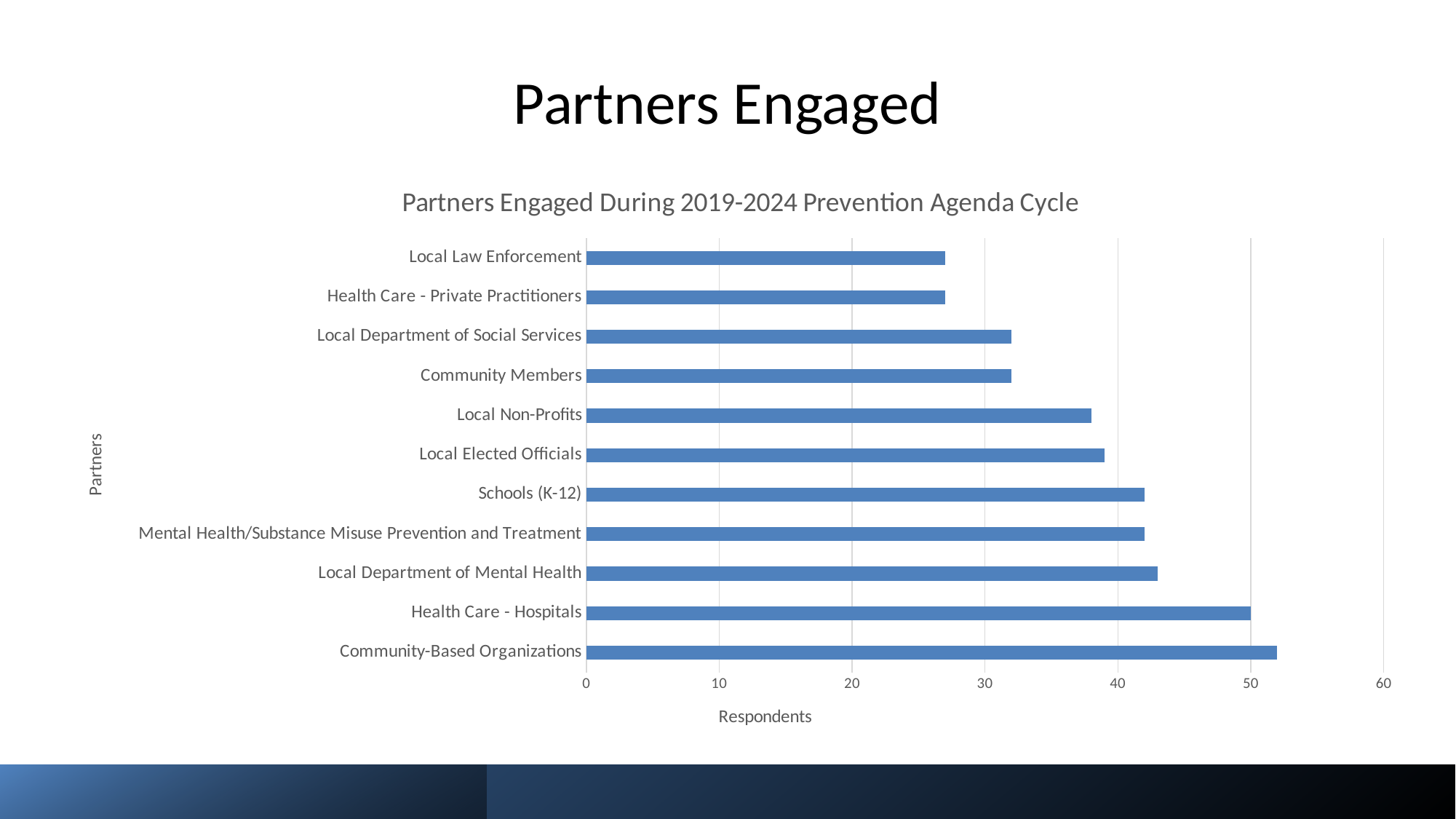

# Partners Engaged

### Chart: Partners Engaged During 2019-2024 Prevention Agenda Cycle

| Category | Respondents |
|---|---|
| Community-Based Organizations | 52.0 |
| Health Care - Hospitals | 50.0 |
| Local Department of Mental Health | 43.0 |
| Mental Health/Substance Misuse Prevention and Treatment | 42.0 |
| Schools (K-12) | 42.0 |
| Local Elected Officials | 39.0 |
| Local Non-Profits | 38.0 |
| Community Members | 32.0 |
| Local Department of Social Services | 32.0 |
| Health Care - Private Practitioners | 27.0 |
| Local Law Enforcement | 27.0 |